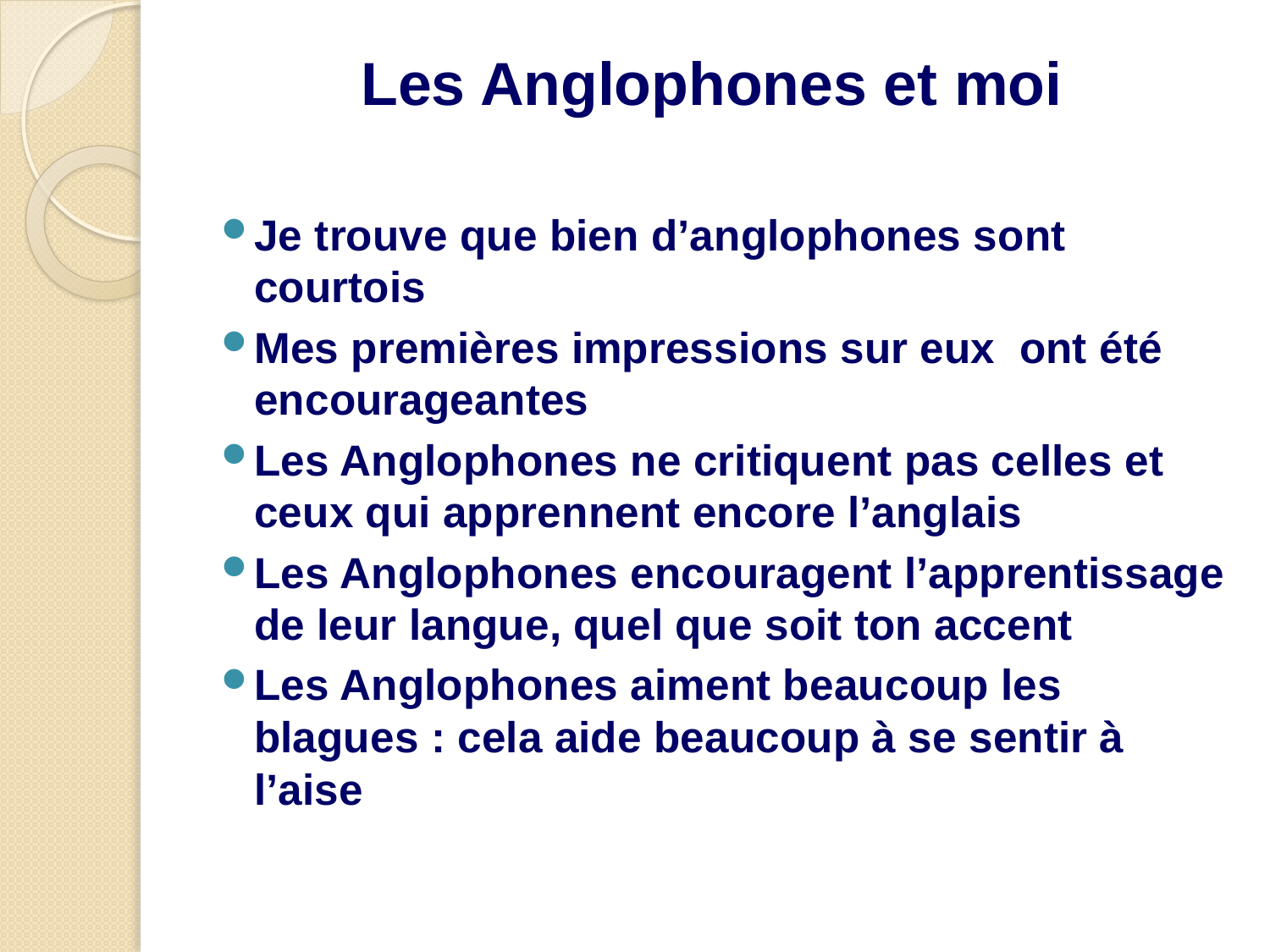

# Les Anglophones et moi
Je trouve que bien d’anglophones sont courtois
Mes premières impressions sur eux  ont été encourageantes
Les Anglophones ne critiquent pas celles et ceux qui apprennent encore l’anglais
Les Anglophones encouragent l’apprentissage de leur langue, quel que soit ton accent
Les Anglophones aiment beaucoup les blagues : cela aide beaucoup à se sentir à l’aise